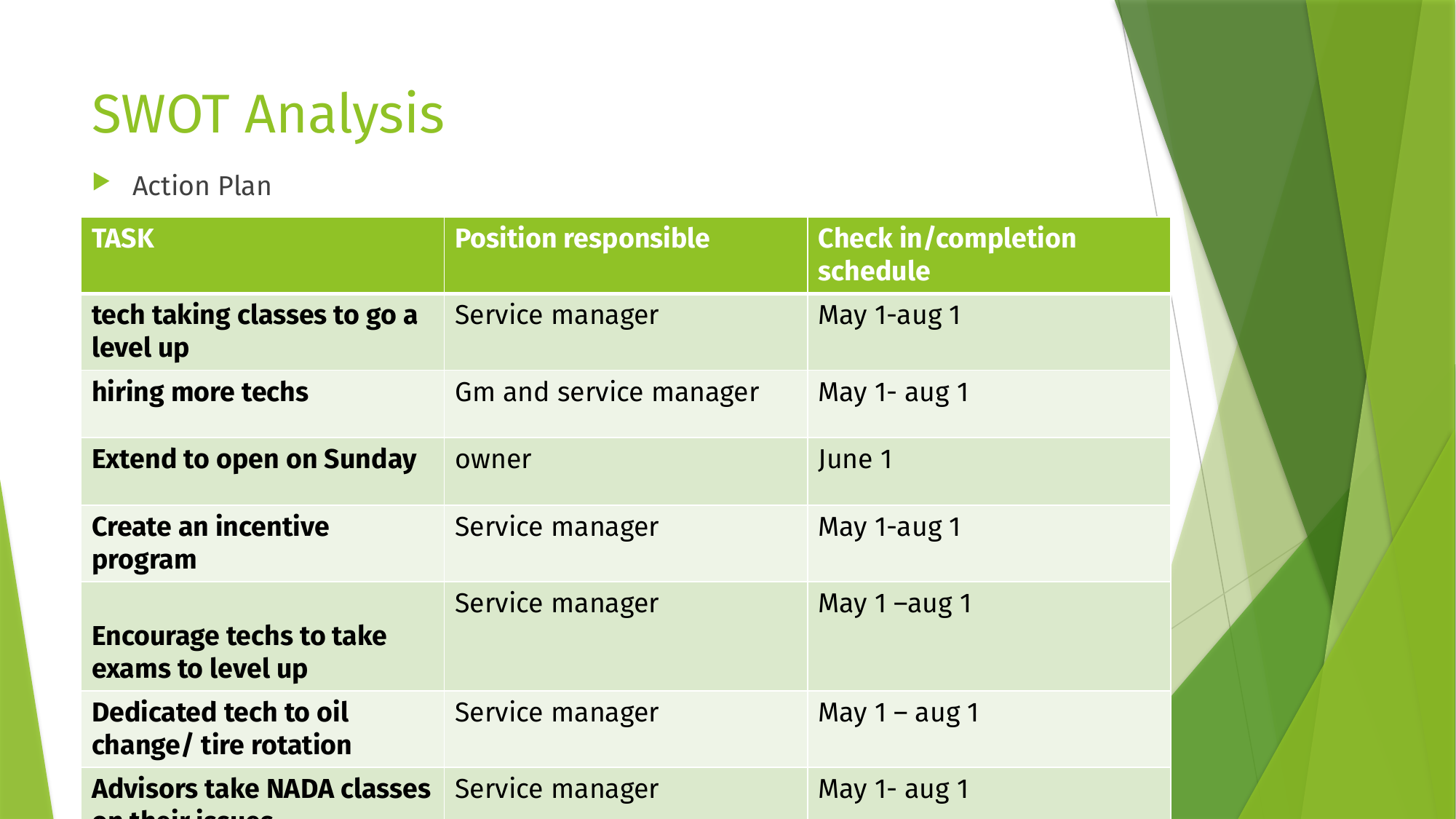

# SWOT Analysis
Action Plan

| TASK | Position responsible | Check in/completion schedule |
| --- | --- | --- |
| tech taking classes to go a level up | Service manager | May 1-aug 1 |
| hiring more techs | Gm and service manager | May 1- aug 1 |
| Extend to open on Sunday | owner | June 1 |
| Create an incentive program | Service manager | May 1-aug 1 |
| Encourage techs to take exams to level up | Service manager | May 1 –aug 1 |
| Dedicated tech to oil change/ tire rotation | Service manager | May 1 – aug 1 |
| Advisors take NADA classes on their issues | Service manager | May 1- aug 1 |